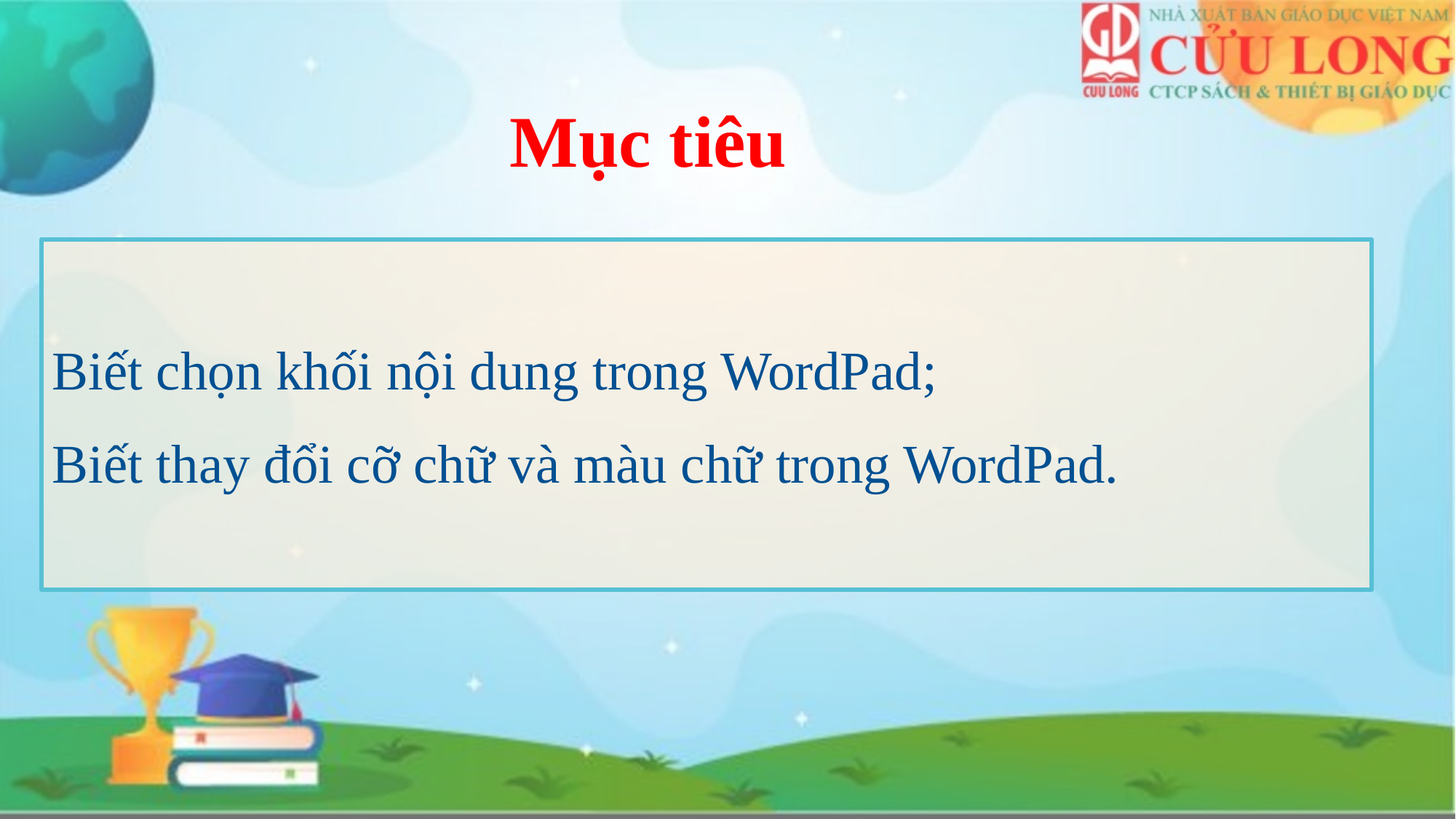

# Mục tiêu
Biết chọn khối nội dung trong WordPad;
Biết thay đổi cỡ chữ và màu chữ trong WordPad.